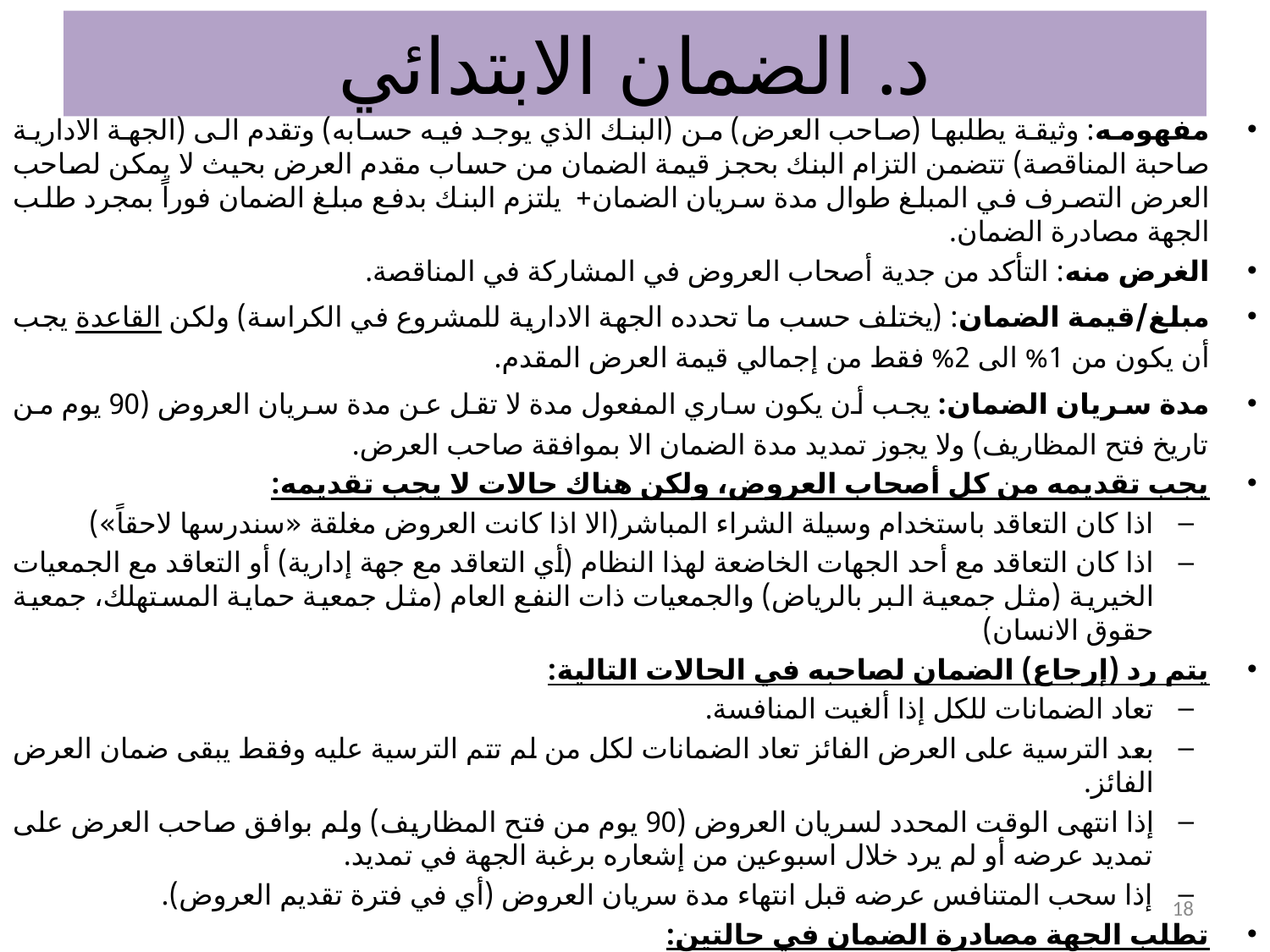

# د. الضمان الابتدائي
مفهومه: وثيقة يطلبها (صاحب العرض) من (البنك الذي يوجد فيه حسابه) وتقدم الى (الجهة الادارية صاحبة المناقصة) تتضمن التزام البنك بحجز قيمة الضمان من حساب مقدم العرض بحيث لا يمكن لصاحب العرض التصرف في المبلغ طوال مدة سريان الضمان+  يلتزم البنك بدفع مبلغ الضمان فوراً بمجرد طلب الجهة مصادرة الضمان.
الغرض منه: التأكد من جدية أصحاب العروض في المشاركة في المناقصة.
مبلغ/قيمة الضمان: (يختلف حسب ما تحدده الجهة الادارية للمشروع في الكراسة) ولكن القاعدة يجب أن يكون من 1% الى 2% فقط من إجمالي قيمة العرض المقدم.
مدة سريان الضمان: يجب أن يكون ساري المفعول مدة لا تقل عن مدة سريان العروض (90 يوم من تاريخ فتح المظاريف) ولا يجوز تمديد مدة الضمان الا بموافقة صاحب العرض.
يجب تقديمه من كل أصحاب العروض، ولكن هناك حالات لا يجب تقديمه:
اذا كان التعاقد باستخدام وسيلة الشراء المباشر(الا اذا كانت العروض مغلقة «سندرسها لاحقاً»)
اذا كان التعاقد مع أحد الجهات الخاضعة لهذا النظام (أي التعاقد مع جهة إدارية) أو التعاقد مع الجمعيات الخيرية (مثل جمعية البر بالرياض) والجمعيات ذات النفع العام (مثل جمعية حماية المستهلك، جمعية حقوق الانسان)
يتم رد (إرجاع) الضمان لصاحبه في الحالات التالية:
تعاد الضمانات للكل إذا ألغيت المنافسة.
بعد الترسية على العرض الفائز تعاد الضمانات لكل من لم تتم الترسية عليه وفقط يبقى ضمان العرض الفائز.
إذا انتهى الوقت المحدد لسريان العروض (90 يوم من فتح المظاريف) ولم بوافق صاحب العرض على تمديد عرضه أو لم يرد خلال اسبوعين من إشعاره برغبة الجهة في تمديد.
إذا سحب المتنافس عرضه قبل انتهاء مدة سريان العروض (أي في فترة تقديم العروض).
تطلب الجهة مصادرة الضمان في حالتين:
اذا سحب (أي متنافس) عرضه خلال مدة سريان العروض(90 يوم من فتح المظاريف).
اذا لم يقم المتنافس الذي تمت الترسية عليه بتقديم ضمان نهائي في المدة المحددة نظاماً.

18